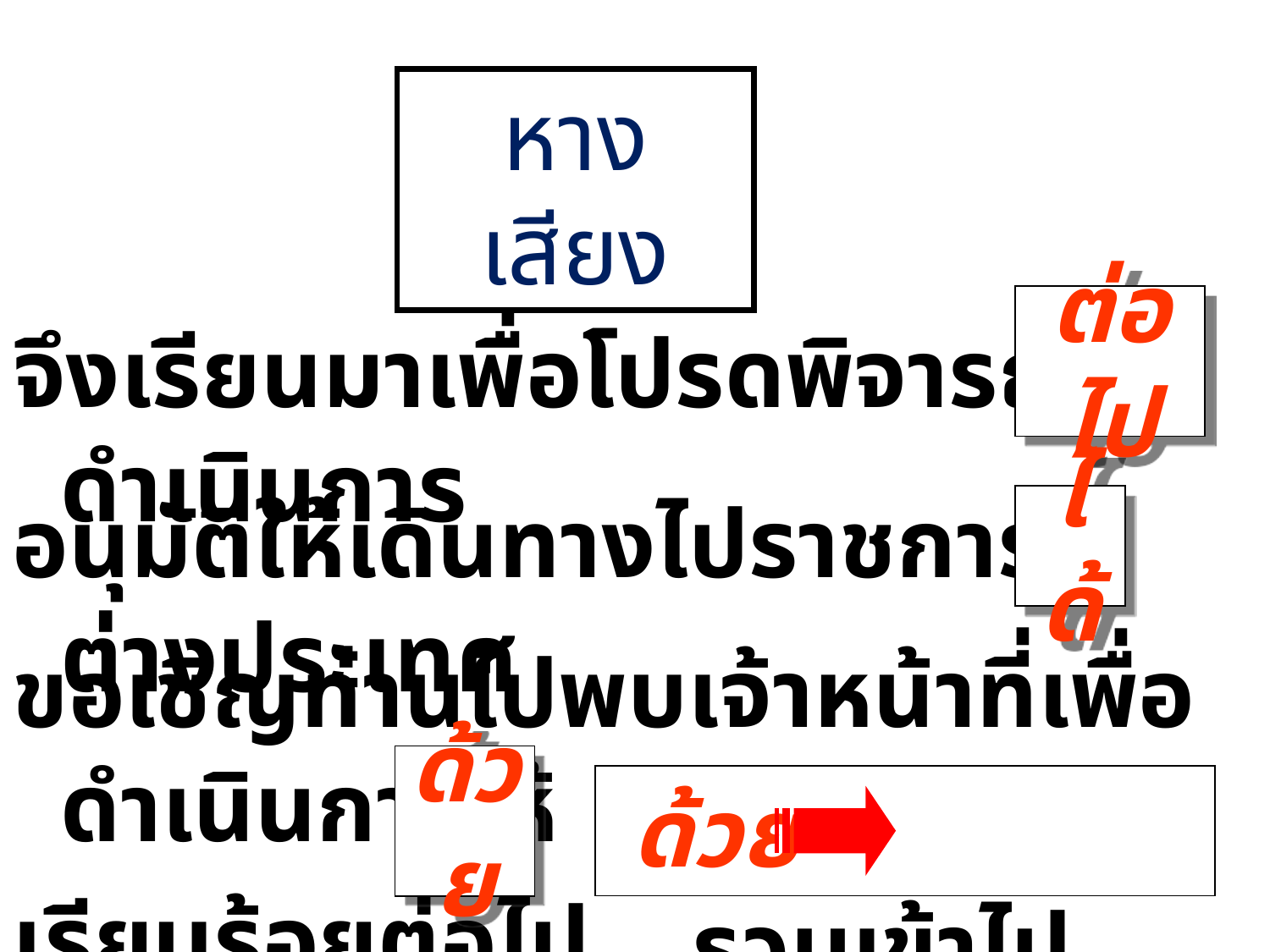

# หางเสียง
ต่อไป
จึงเรียนมาเพื่อโปรดพิจารณาดำเนินการ
อนุมัติให้เดินทางไปราชการต่างประเทศ
ได้
ขอเชิญท่านไปพบเจ้าหน้าที่เพื่อดำเนินการให้
เรียบร้อยต่อไป
ด้วย
 ด้วย             รวมเข้าไป